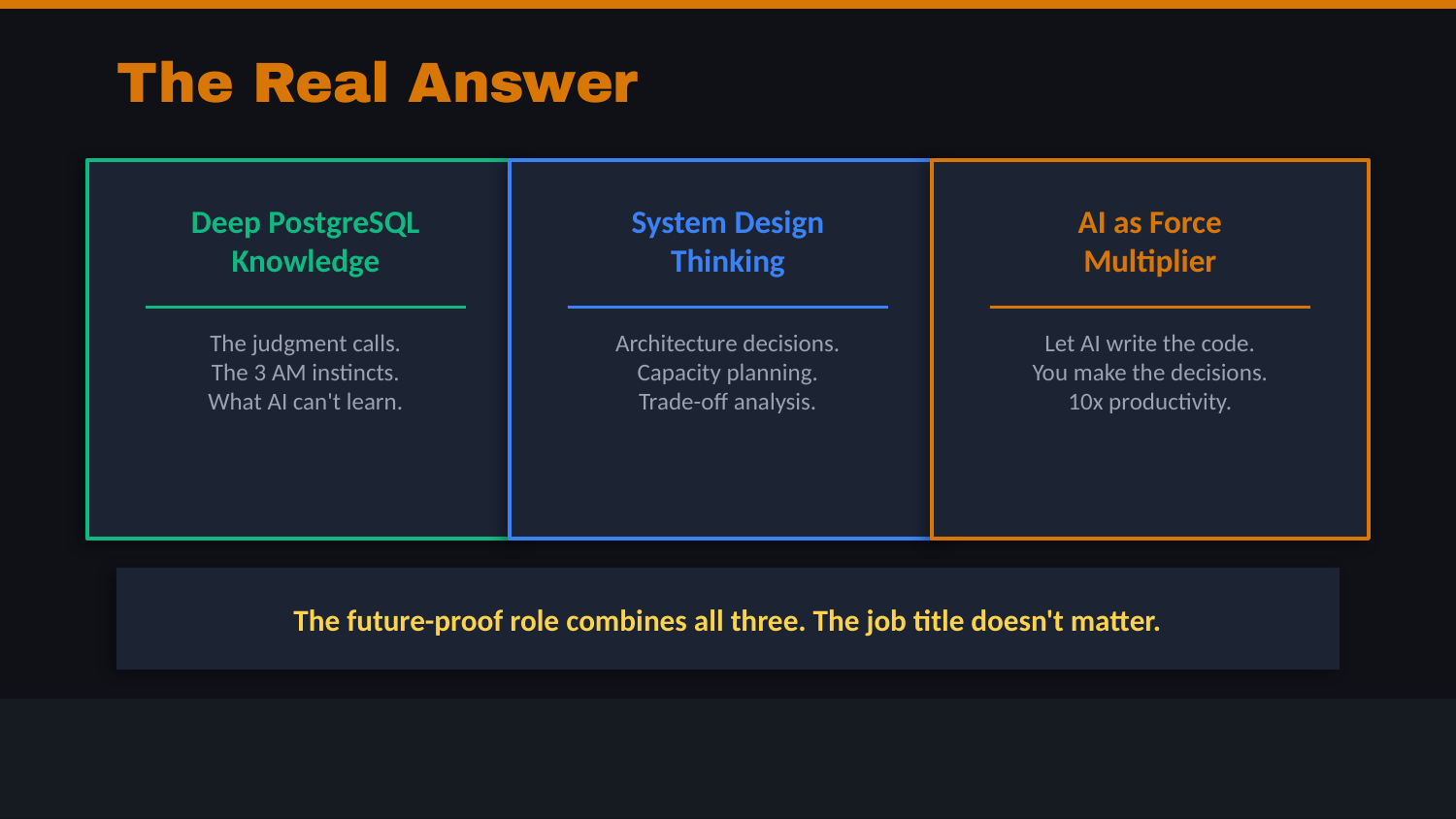

The Real Answer

Deep PostgreSQL
Knowledge
System Design
Thinking
AI as Force
Multiplier

The judgment calls.
The 3 AM instincts.
What AI can't learn.
Architecture decisions.
Capacity planning.
Trade-off analysis.
Let AI write the code.
You make the decisions.
10x productivity.

The future-proof role combines all three. The job title doesn't matter.